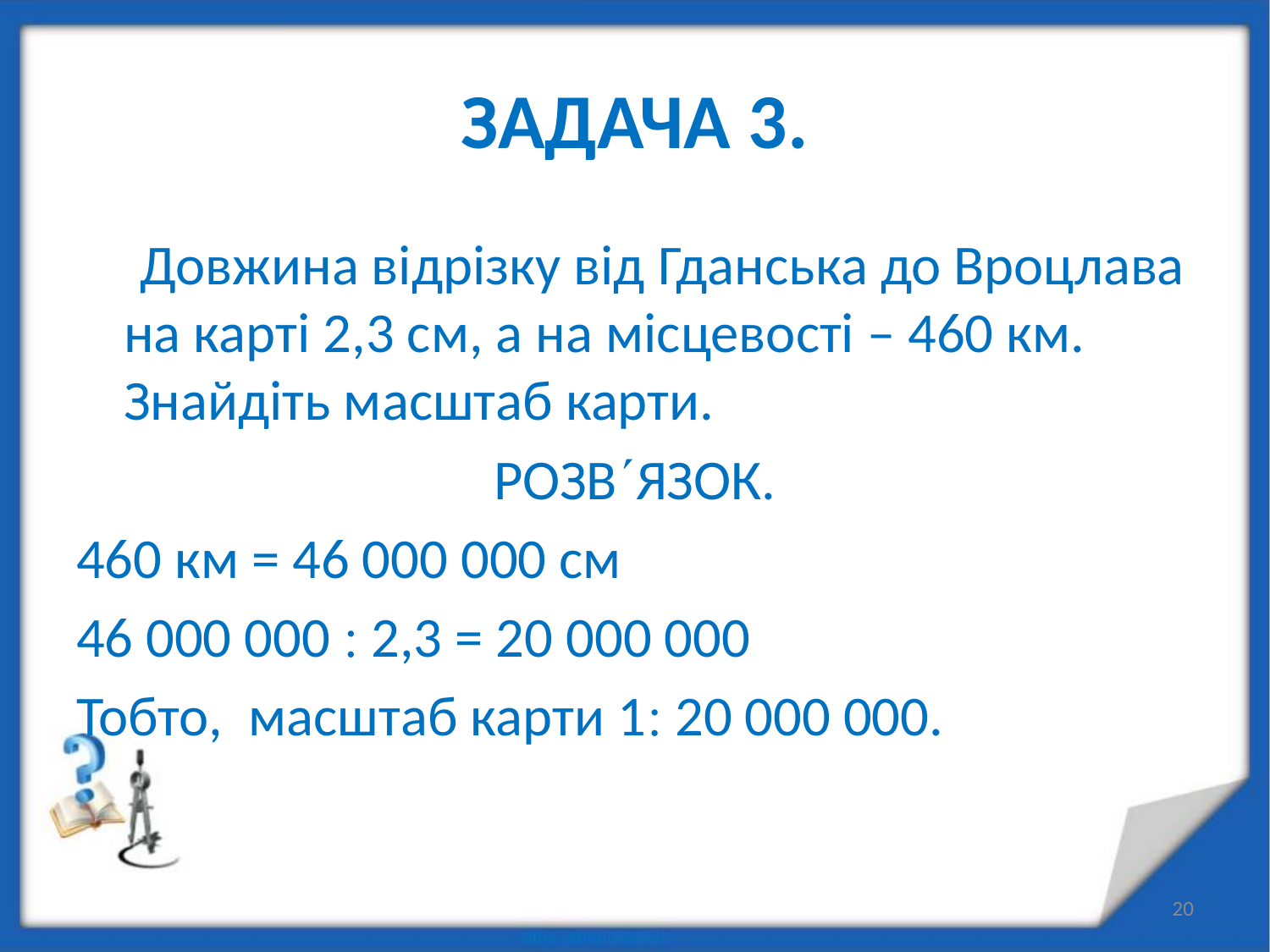

# ЗАДАЧА 3.
     Довжина відрізку від Гданська до Вроцлава на карті 2,3 см, а на місцевості – 460 км. Знайдіть масштаб карти.
РОЗВ′ЯЗОК.
460 км = 46 000 000 см
46 000 000 : 2,3 = 20 000 000
Тобто,  масштаб карти 1: 20 000 000.
20